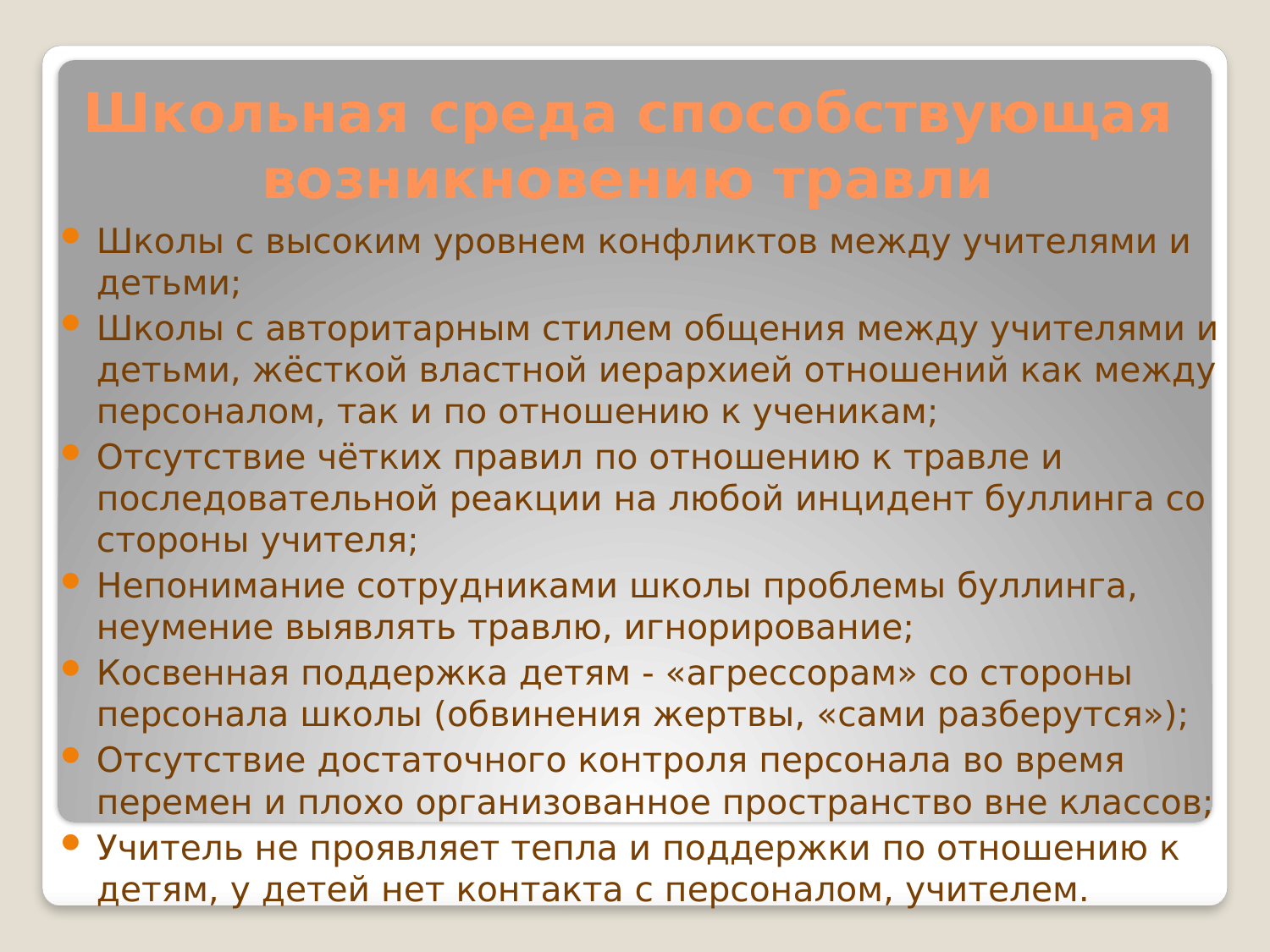

# Школьная среда способствующая возникновению травли
Школы с высоким уровнем конфликтов между учителями и детьми;
Школы с авторитарным стилем общения между учителями и детьми, жёсткой властной иерархией отношений как между персоналом, так и по отношению к ученикам;
Отсутствие чётких правил по отношению к травле и последовательной реакции на любой инцидент буллинга со стороны учителя;
Непонимание сотрудниками школы проблемы буллинга, неумение выявлять травлю, игнорирование;
Косвенная поддержка детям - «агрессорам» со стороны персонала школы (обвинения жертвы, «сами разберутся»);
Отсутствие достаточного контроля персонала во время перемен и плохо организованное пространство вне классов;
Учитель не проявляет тепла и поддержки по отношению к детям, у детей нет контакта с персоналом, учителем.